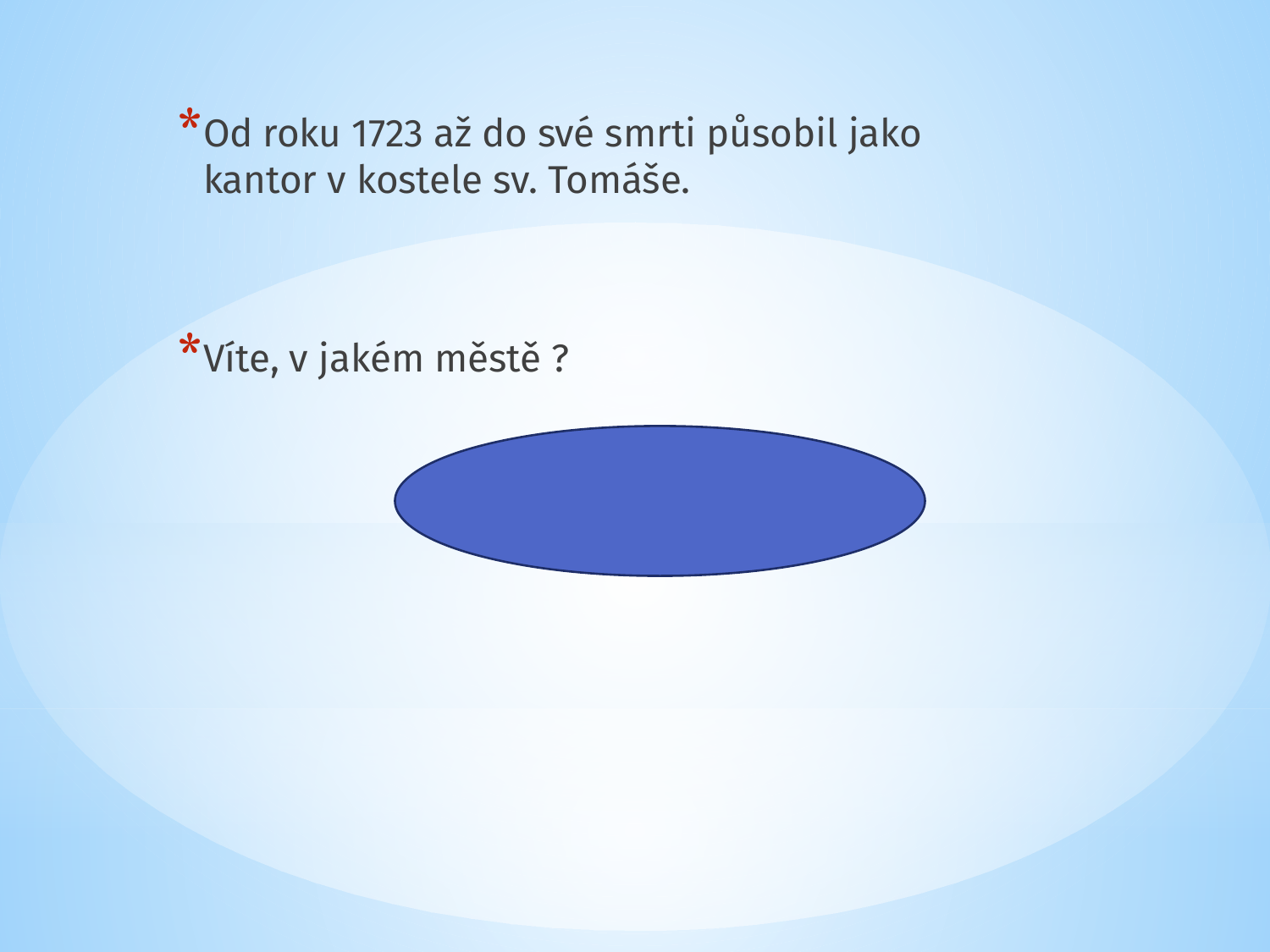

Od roku 1723 až do své smrti působil jako kantor v kostele sv. Tomáše.

Víte, v jakém městě ?

                                 Lipsko